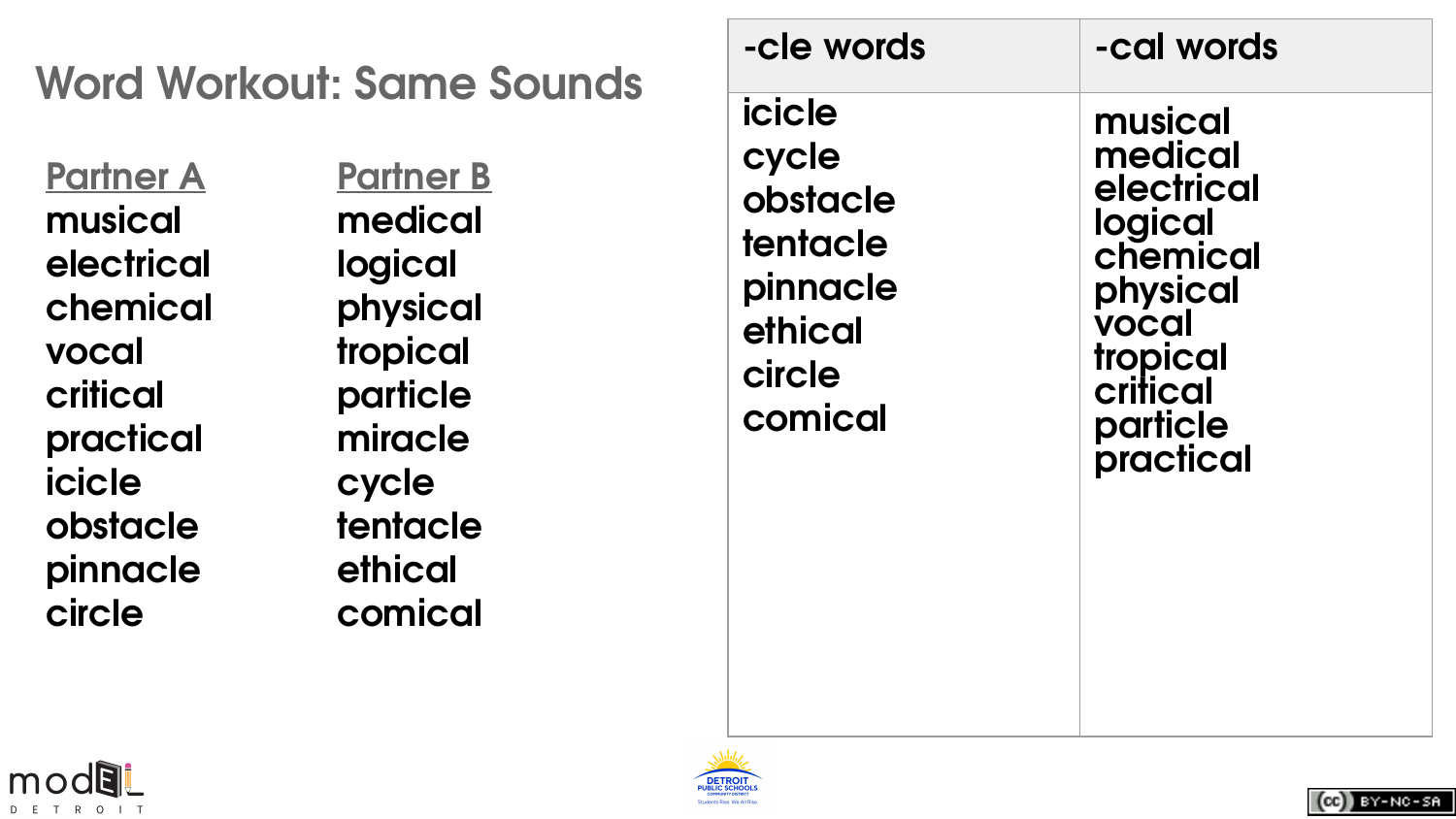

| -cle words | -cal words |
| --- | --- |
|  | musical medical electrical logical chemical physical vocal tropical critical particle practical |
Word Workout: Same Sounds
icicle
cycle
obstacle tentacle
pinnacle
ethical
circle
comical
Partner A	Partner B
musical		medical
electrical	logical
chemical  	physical
vocal 		tropical
critical 		particle
practical 	miracle
icicle 		cycle
obstacle 	tentacle
pinnacle 	ethical
circle 		comical